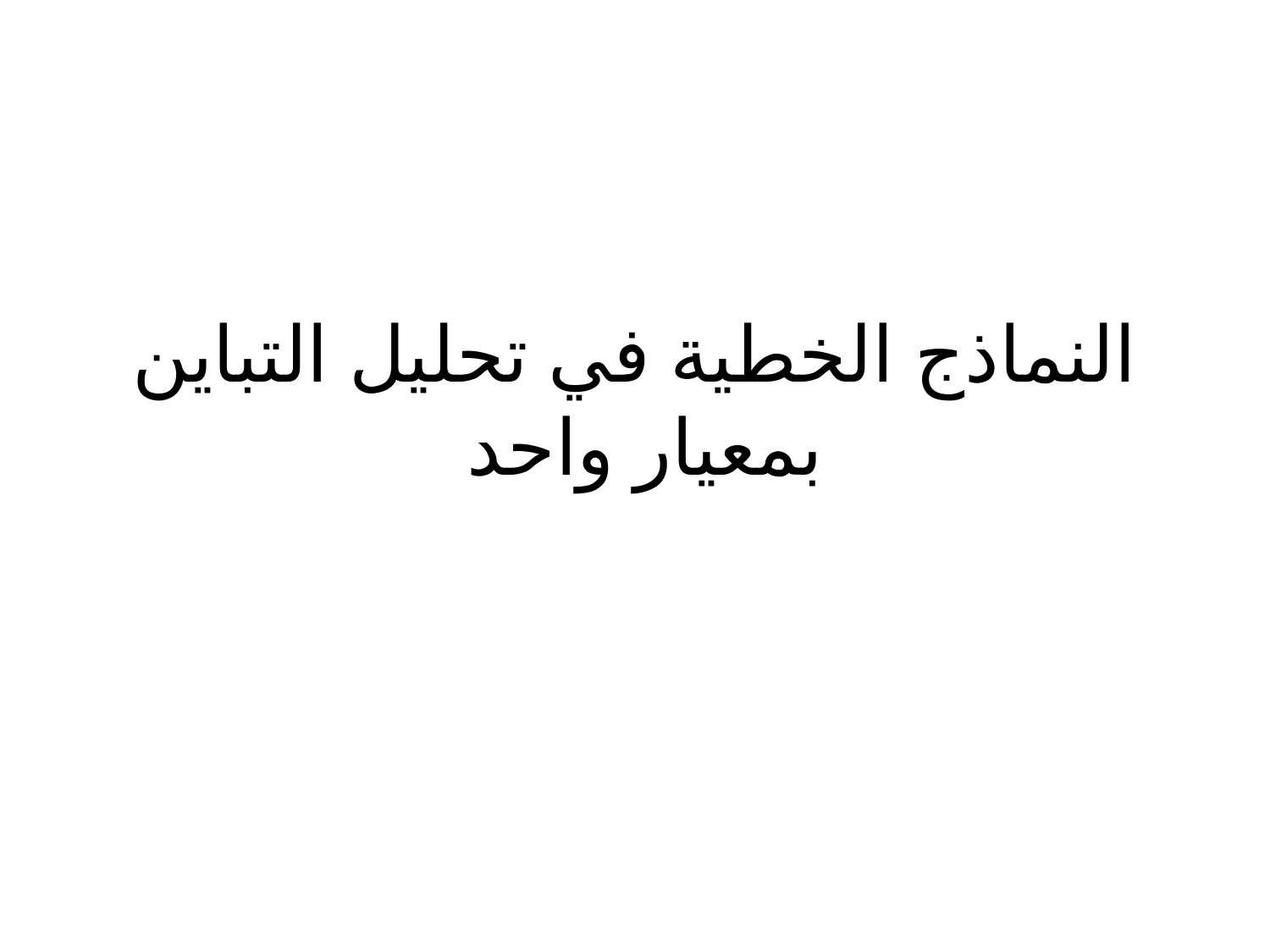

# النماذج الخطية في تحليل التباين بمعيار واحد